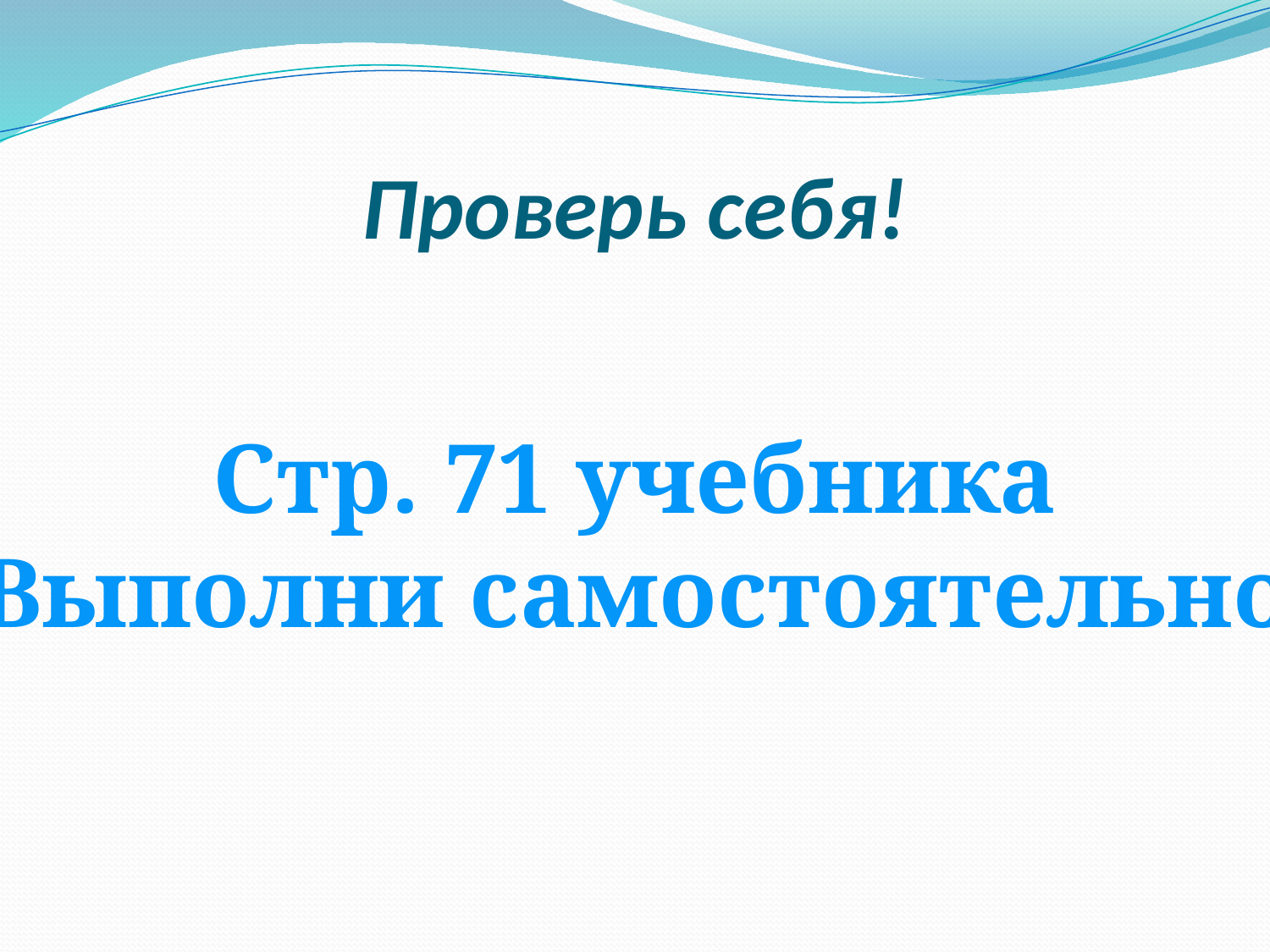

# Проверь себя!
Стр. 71 учебника
Выполни самостоятельно